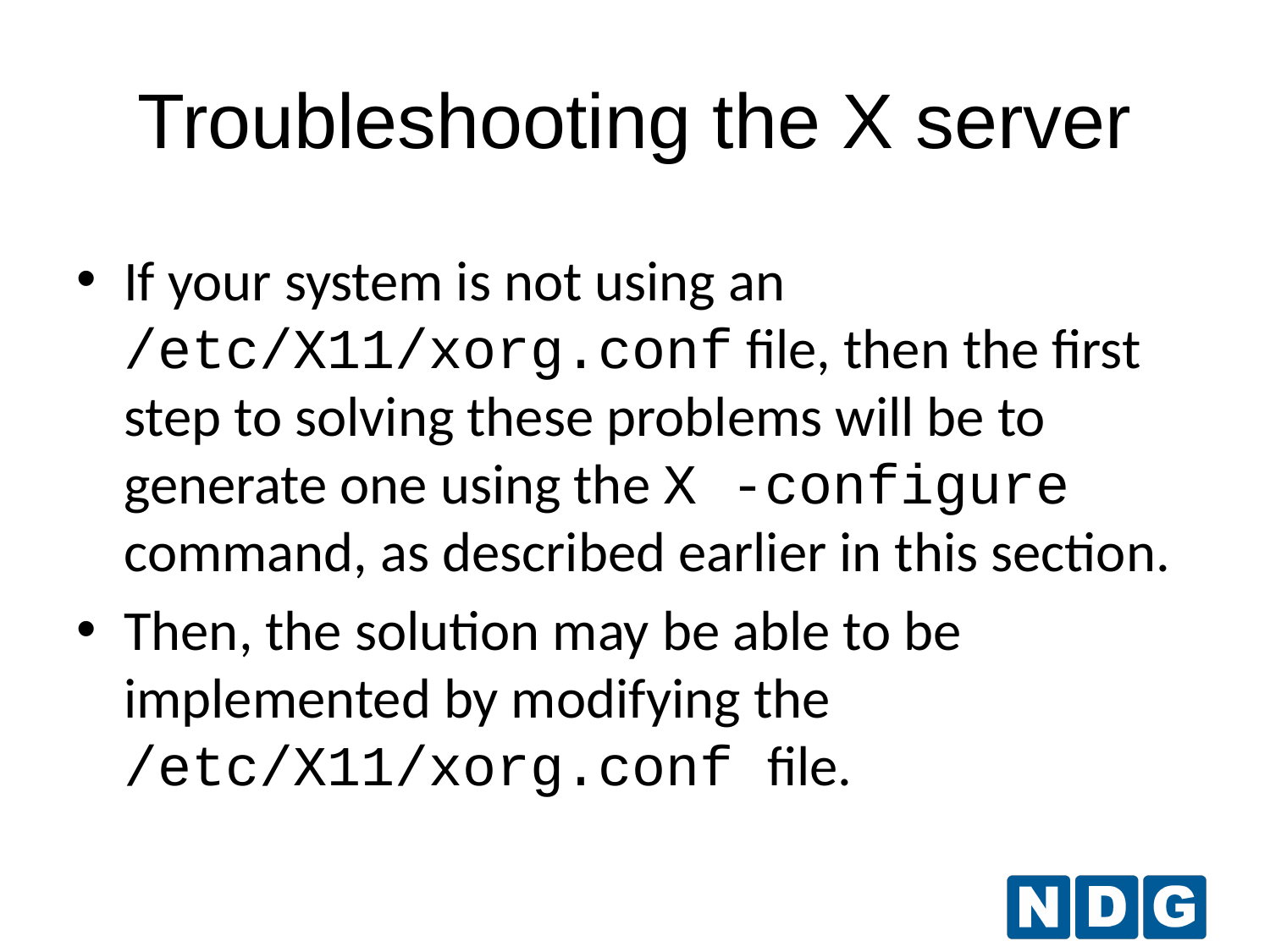

# Troubleshooting the X server
If your system is not using an /etc/X11/xorg.conf file, then the first step to solving these problems will be to generate one using the X -configure command, as described earlier in this section.
Then, the solution may be able to be implemented by modifying the /etc/X11/xorg.conf file.